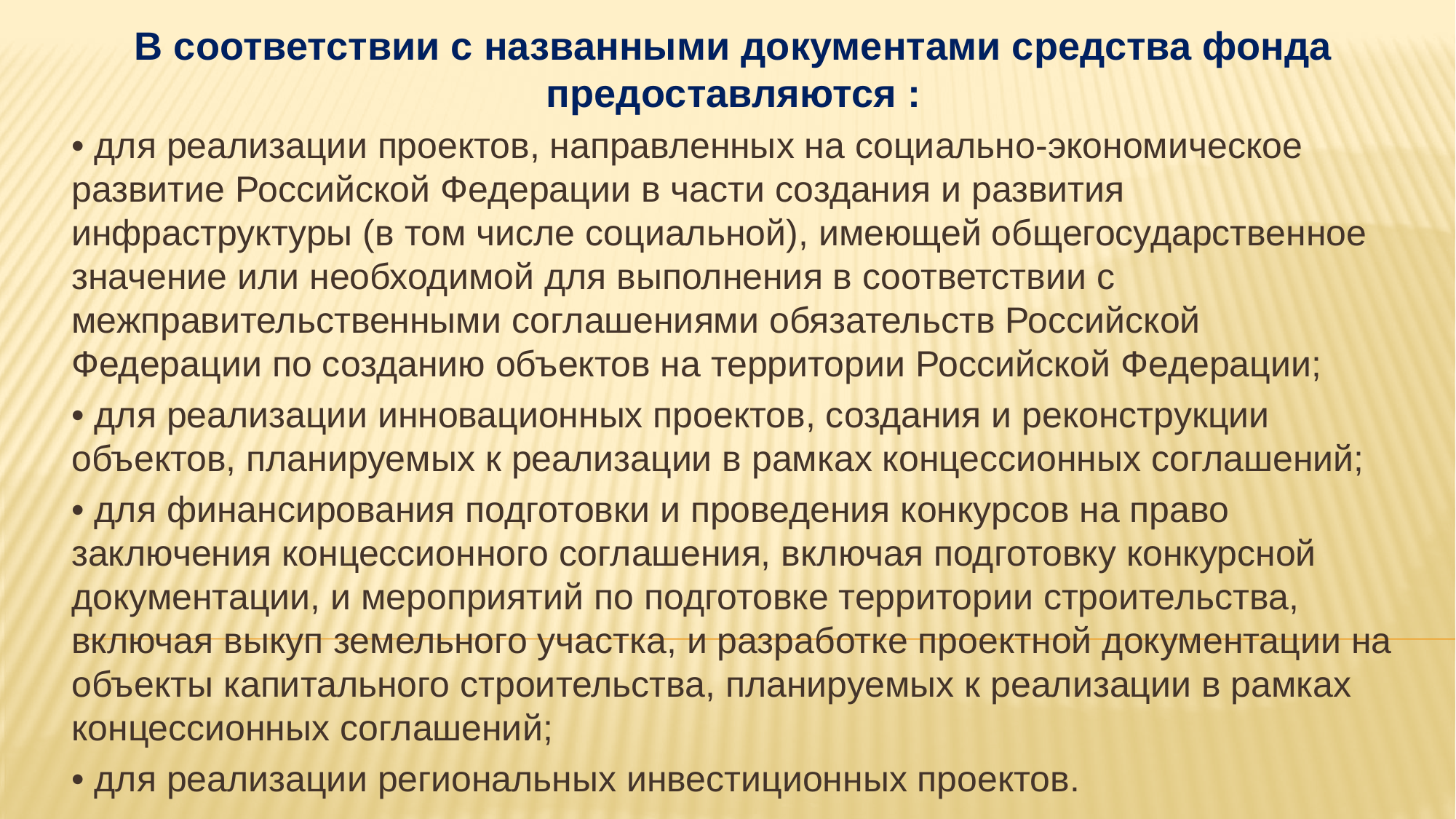

В соответствии с названными документами средства фонда предоставляются :
• для реализации проектов, направленных на социально-экономическое развитие Российской Федерации в части создания и развития инфраструктуры (в том числе социальной), имеющей общегосударственное значение или необходимой для выполнения в соответствии с межправительственными соглашениями обязательств Российской Федерации по созданию объектов на территории Российской Федерации;
• для реализации инновационных проектов, создания и реконструкции объектов, планируемых к реализации в рамках концессионных соглашений;
• для финансирования подготовки и проведения конкурсов на право заключения концессионного соглашения, включая подготовку конкурсной документации, и мероприятий по подготовке территории строительства, включая выкуп земельного участка, и разработке проектной документации на объекты капитального строительства, планируемых к реализации в рамках концессионных соглашений;
• для реализации региональных инвестиционных проектов.